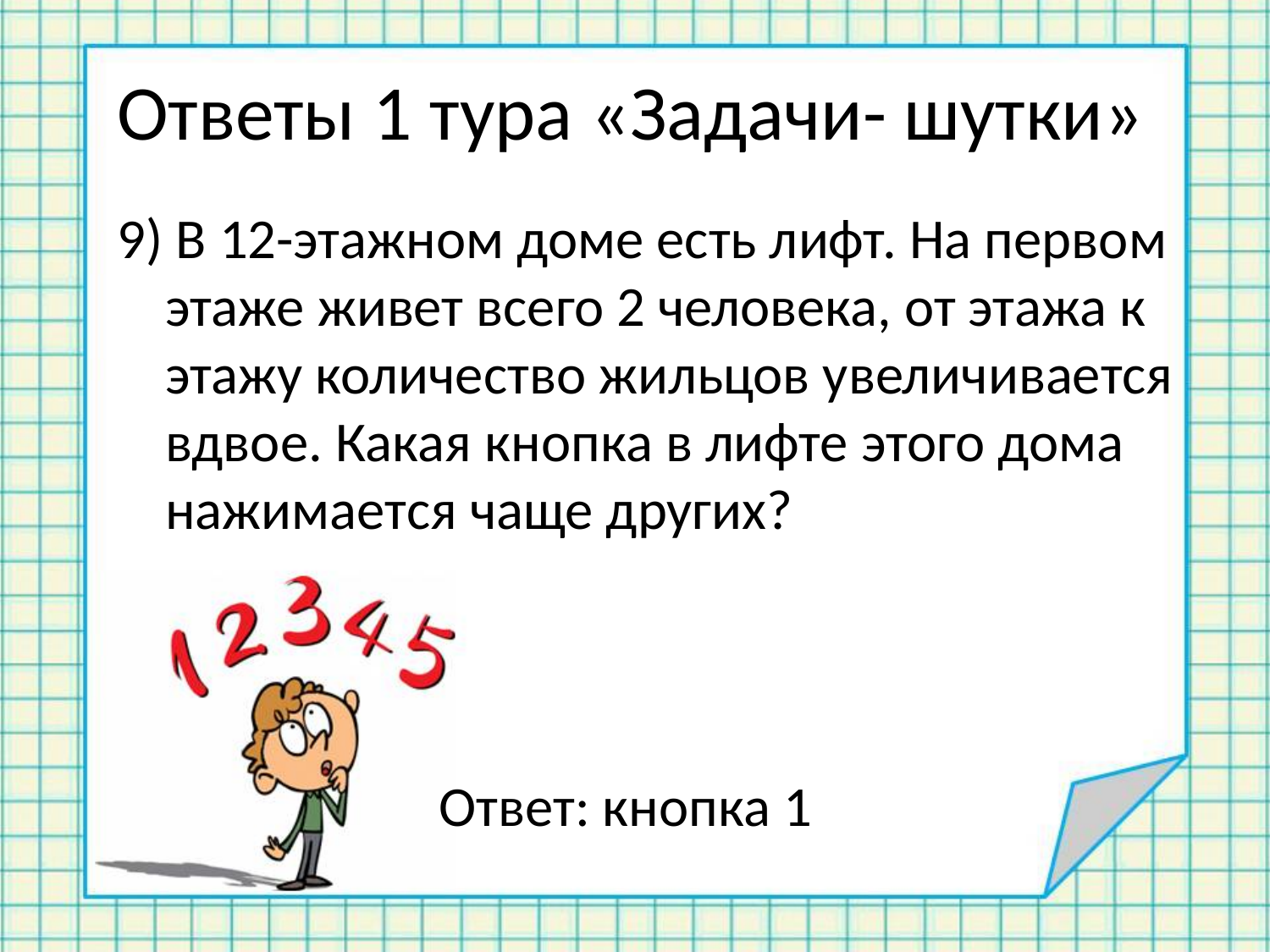

Ответы 1 тура «Задачи- шутки»
9) В 12-этажном доме есть лифт. На первом этаже живет всего 2 человека, от этажа к этажу количество жильцов увеличивается вдвое. Какая кнопка в лифте этого дома нажимается чаще других?
Ответ: кнопка 1